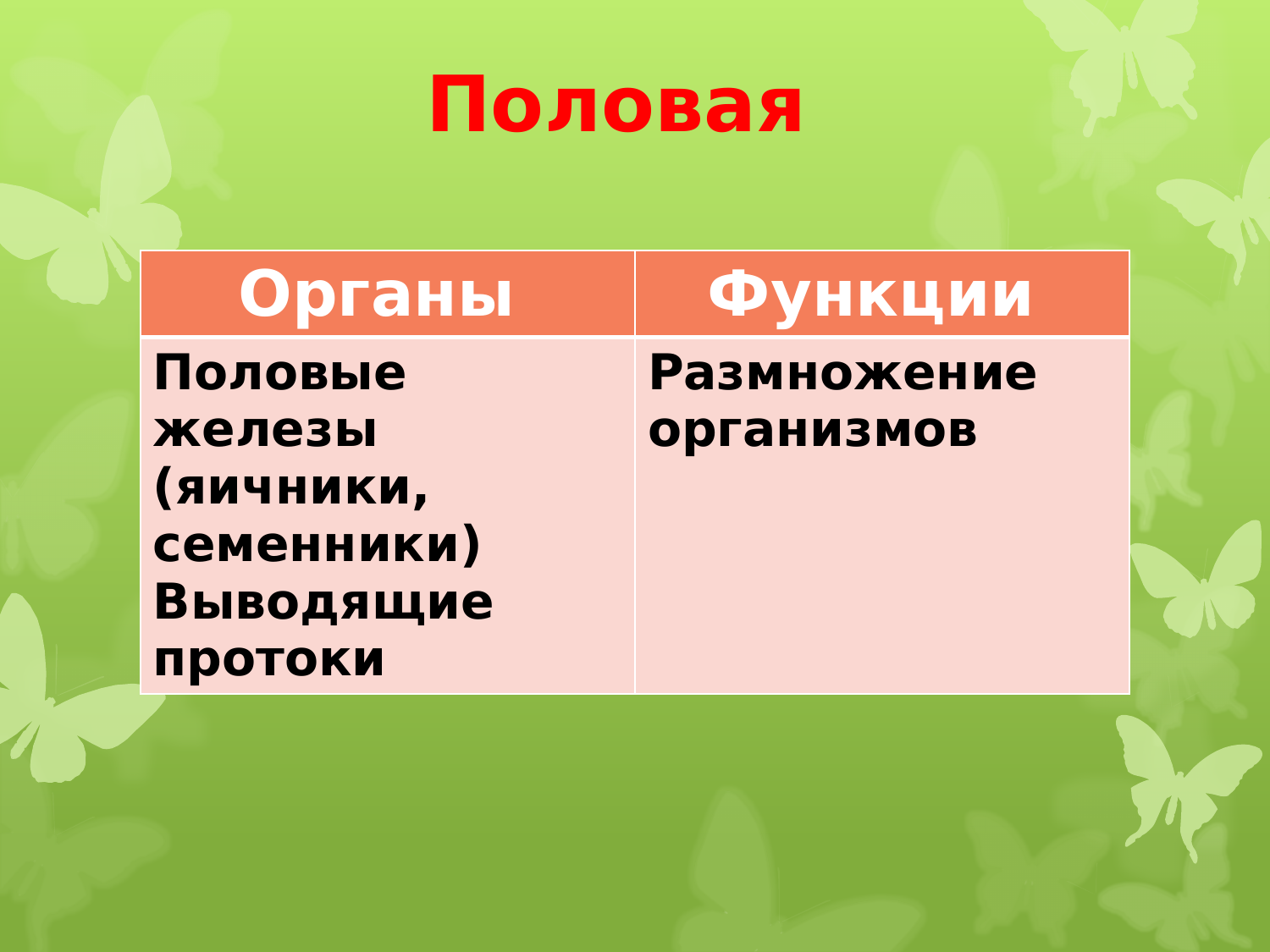

# Половая
| Органы | Функции |
| --- | --- |
| Половые железы (яичники, семенники) Выводящие протоки | Размножение организмов |